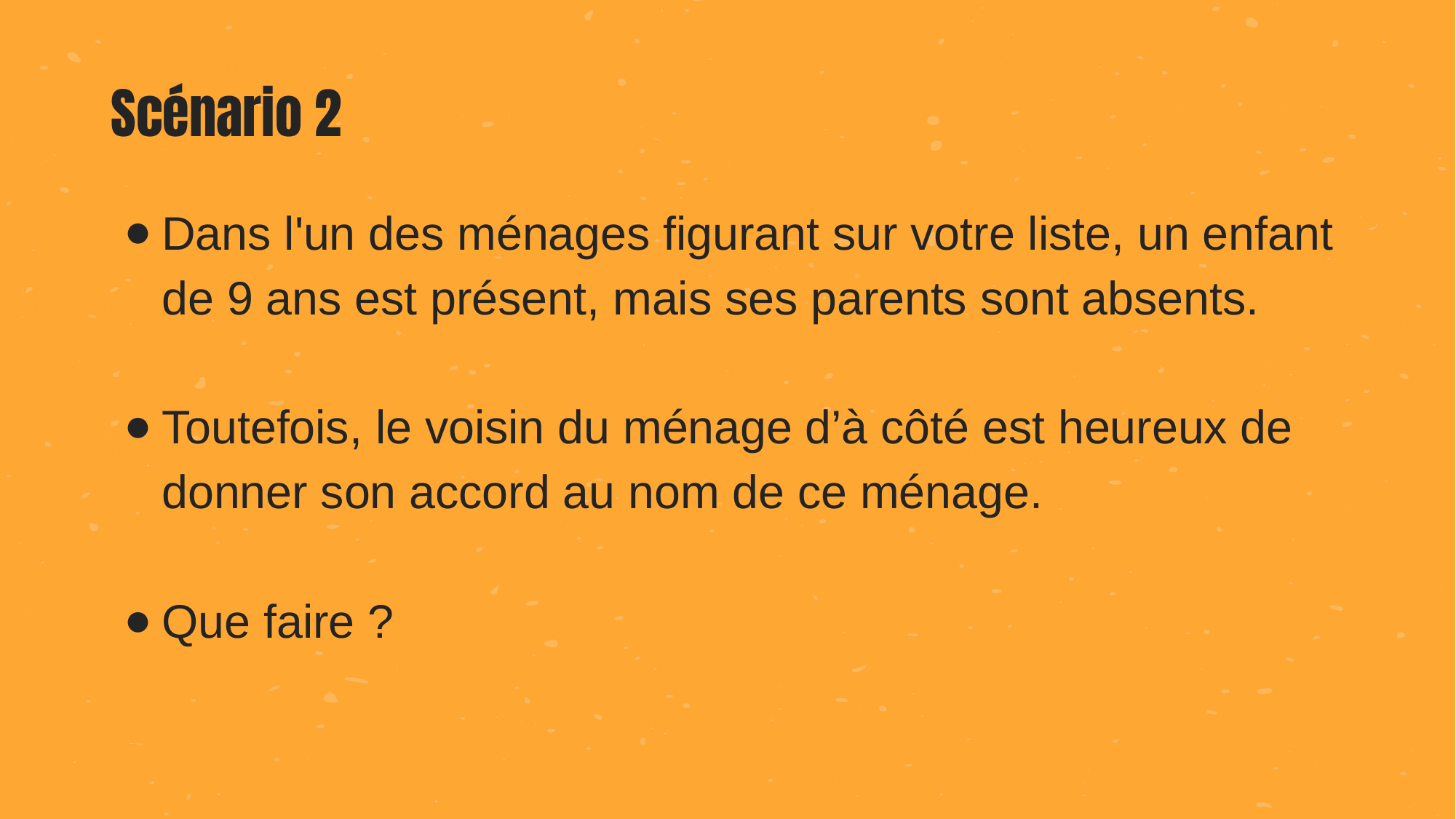

Scénario 2
Dans l'un des ménages figurant sur votre liste, un enfant de 9 ans est présent, mais ses parents sont absents.

Toutefois, le voisin du ménage d’à côté est heureux de donner son accord au nom de ce ménage.

Que faire ?